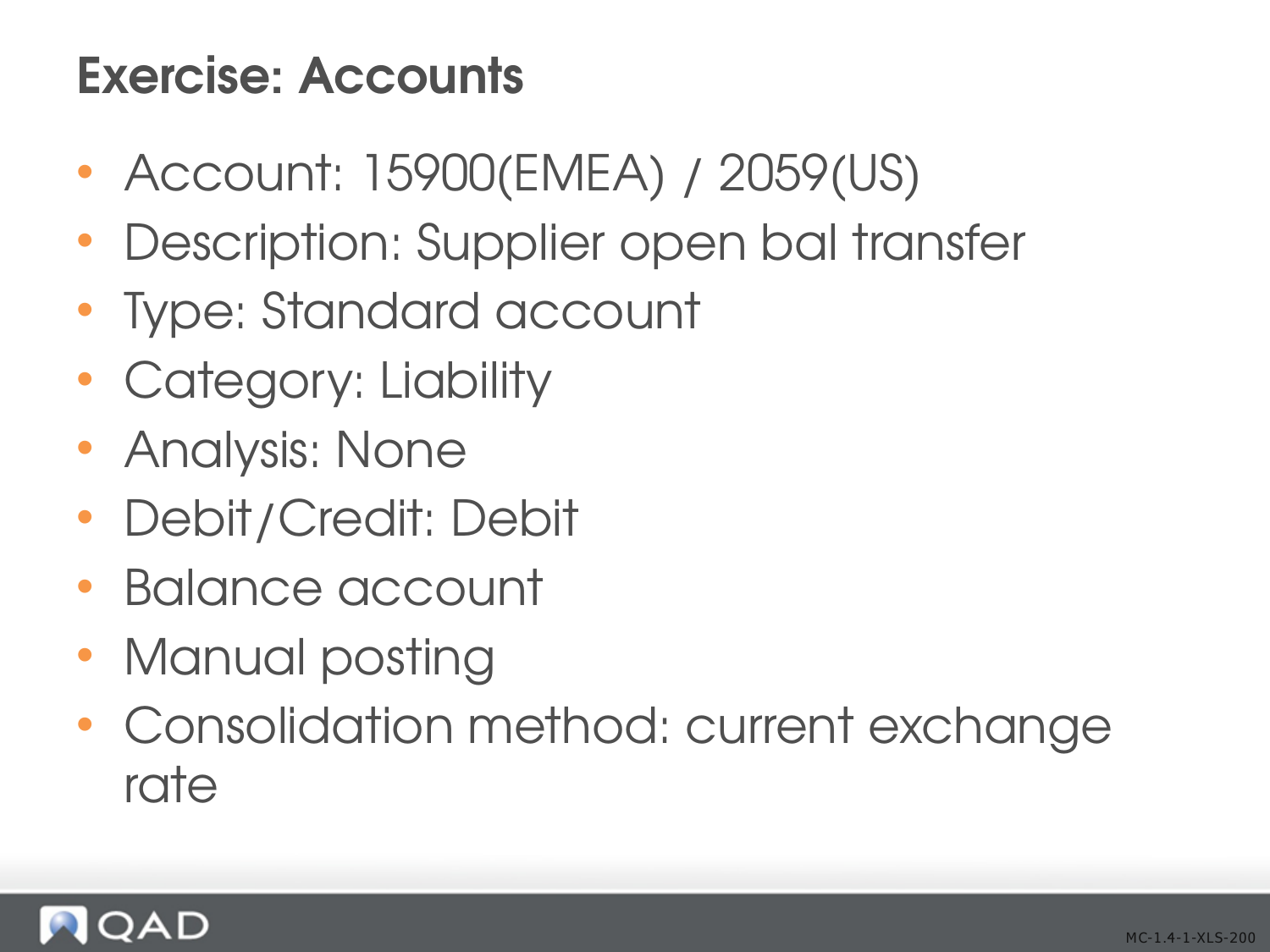

# Exercise: Accounts
Account: 15900(EMEA) / 2059(US)
Description: Supplier open bal transfer
Type: Standard account
Category: Liability
Analysis: None
Debit/Credit: Debit
Balance account
Manual posting
Consolidation method: current exchange rate

MC-1.4-1-XLS-200